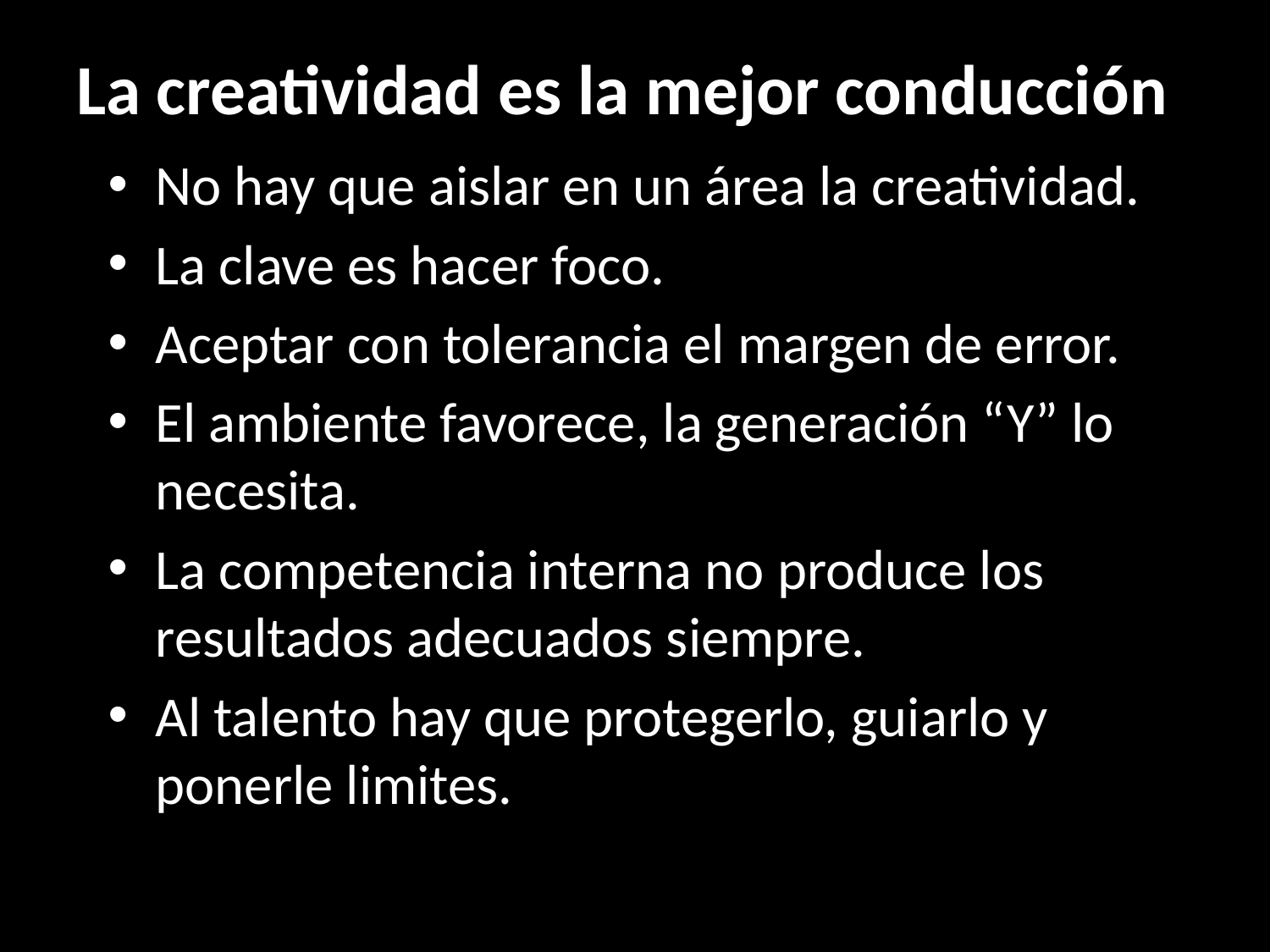

La creatividad es la mejor conducción
# No hay que aislar en un área la creatividad.
La clave es hacer foco.
Aceptar con tolerancia el margen de error.
El ambiente favorece, la generación “Y” lo necesita.
La competencia interna no produce los resultados adecuados siempre.
Al talento hay que protegerlo, guiarlo y ponerle limites.